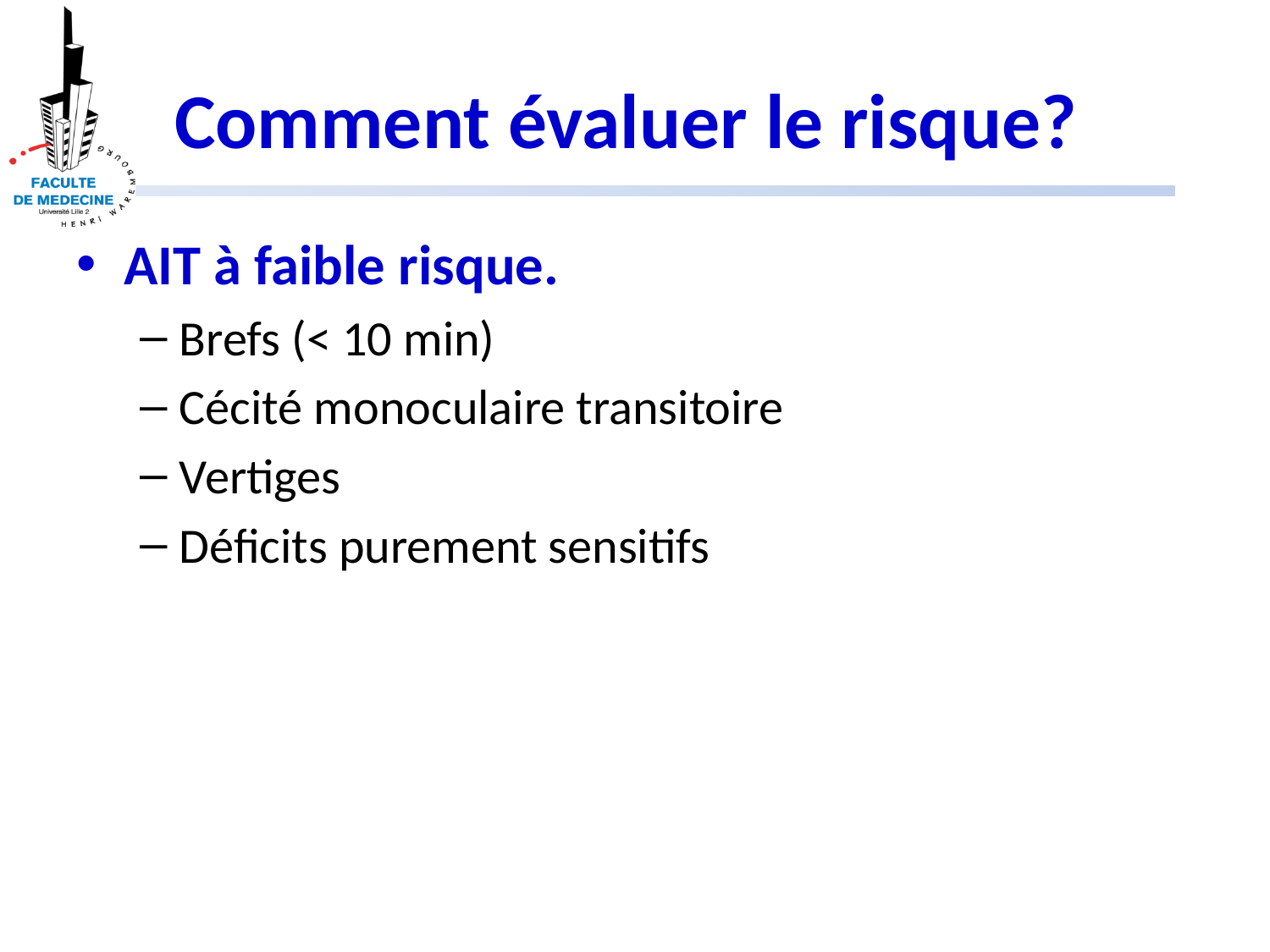

# Comment évaluer le risque?
AIT à faible risque.
Brefs (< 10 min)
Cécité monoculaire transitoire
Vertiges
Déficits purement sensitifs